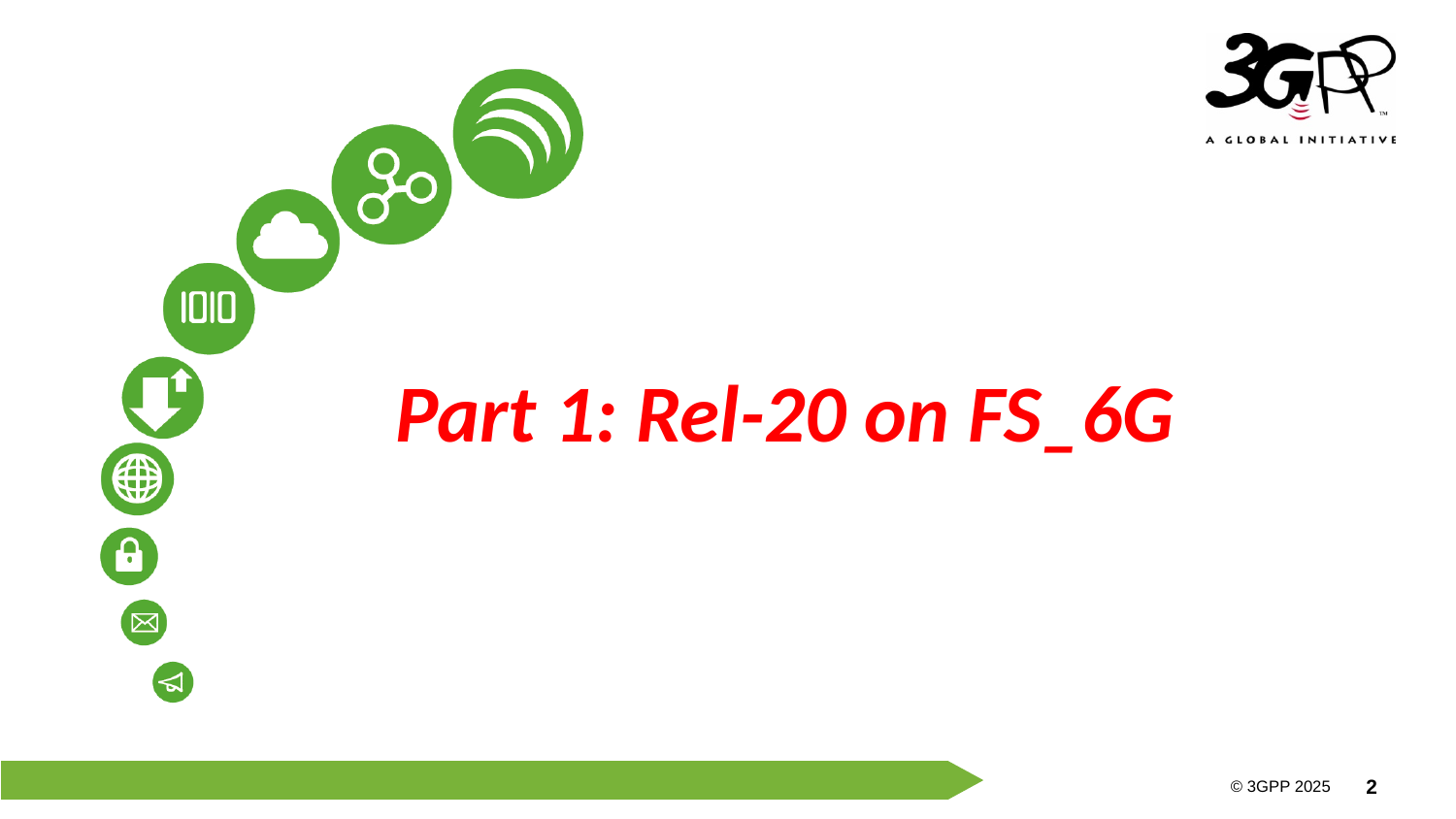

Part 1: Rel-20 on FS_6G

© 3GPP 2025